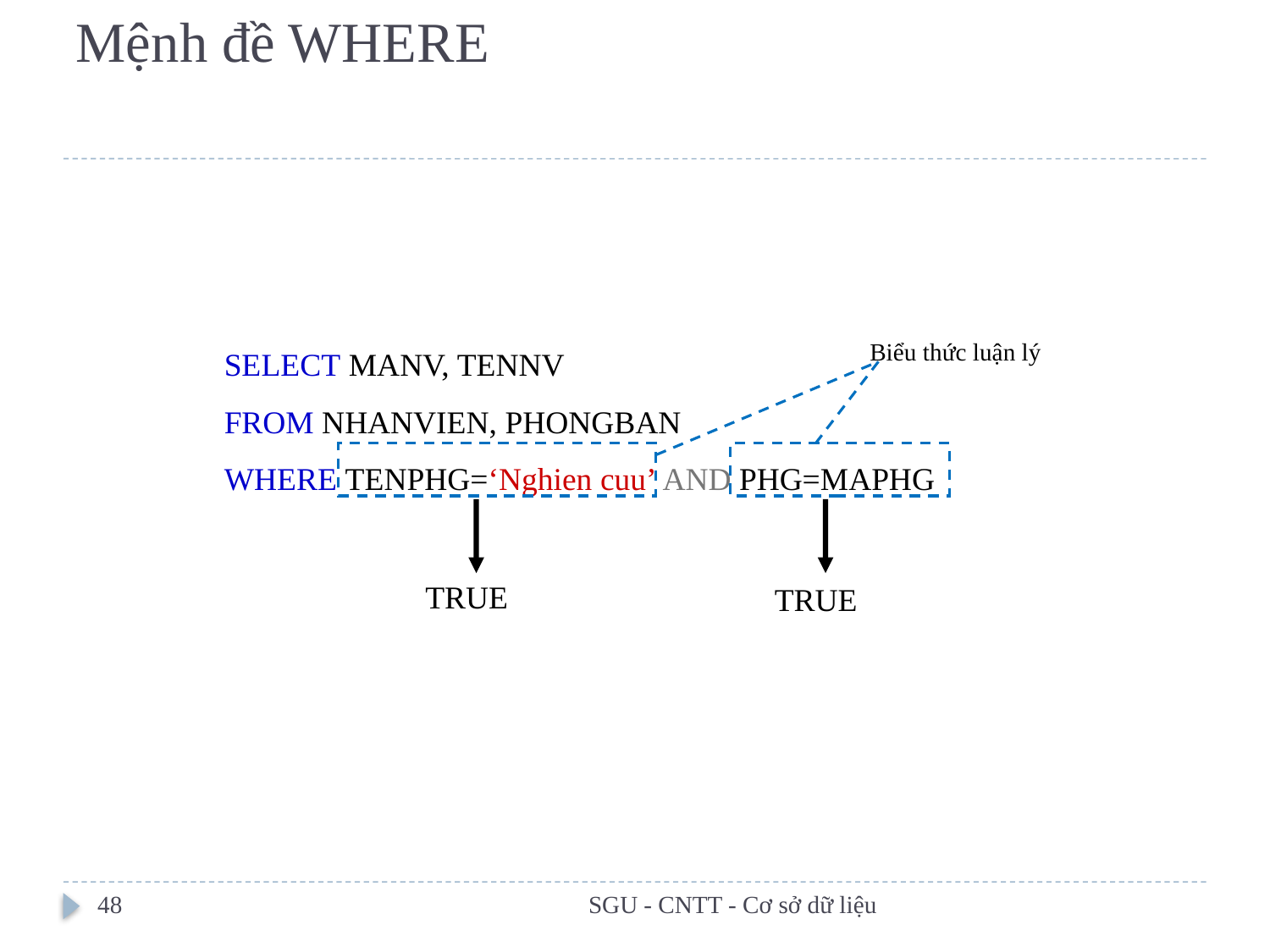

# Mệnh đề WHERE

SELECT MANV, TENNV
FROM NHANVIEN, PHONGBAN
WHERE TENPHG=‘Nghien cuu’ AND PHG=MAPHG
Biểu thức luận lý

TRUE
TRUE
48
SGU - CNTT - Cơ sở dữ liệu